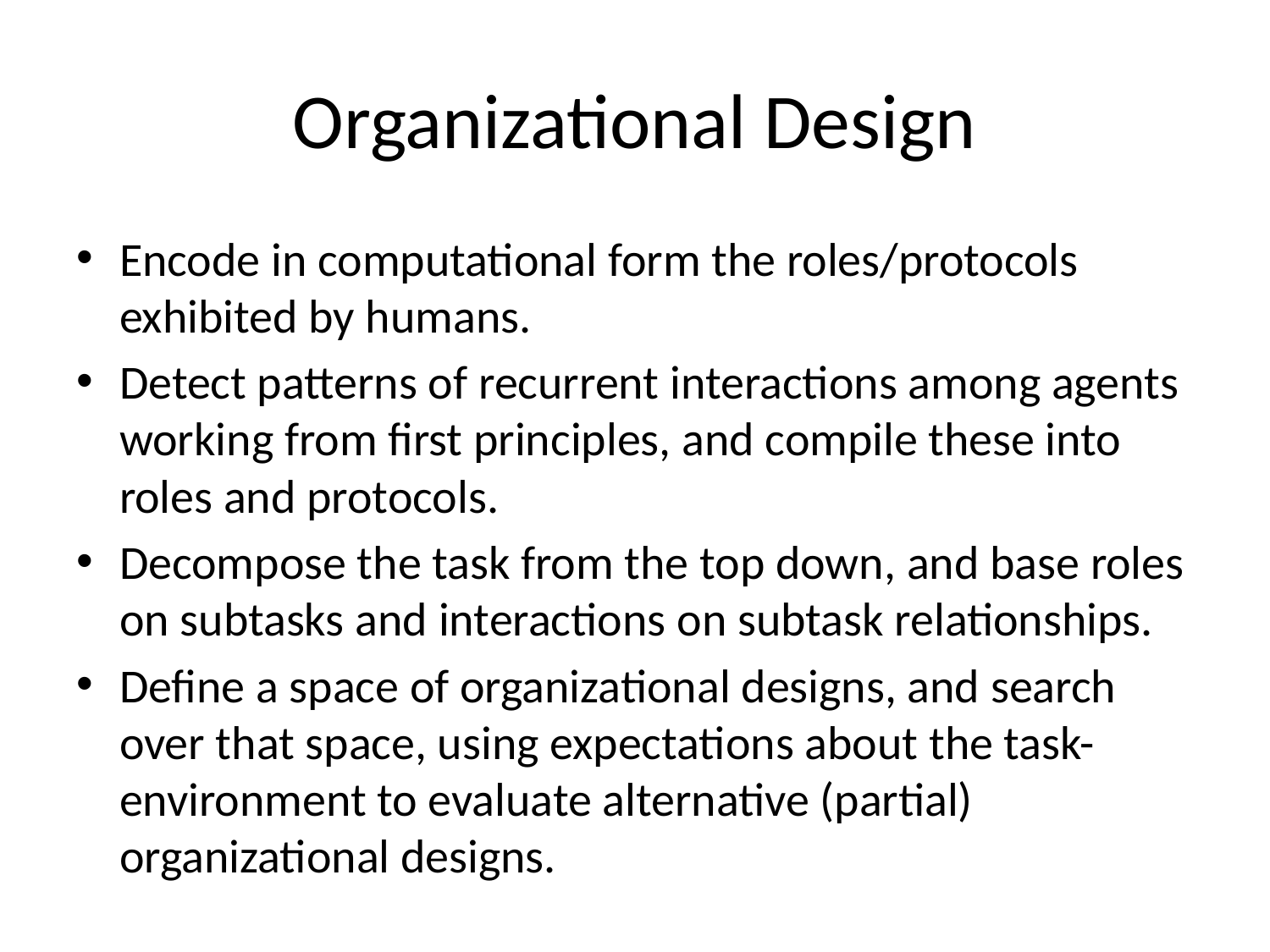

# Organizational Design
Encode in computational form the roles/protocols exhibited by humans.
Detect patterns of recurrent interactions among agents working from first principles, and compile these into roles and protocols.
Decompose the task from the top down, and base roles on subtasks and interactions on subtask relationships.
Define a space of organizational designs, and search over that space, using expectations about the task-environment to evaluate alternative (partial) organizational designs.